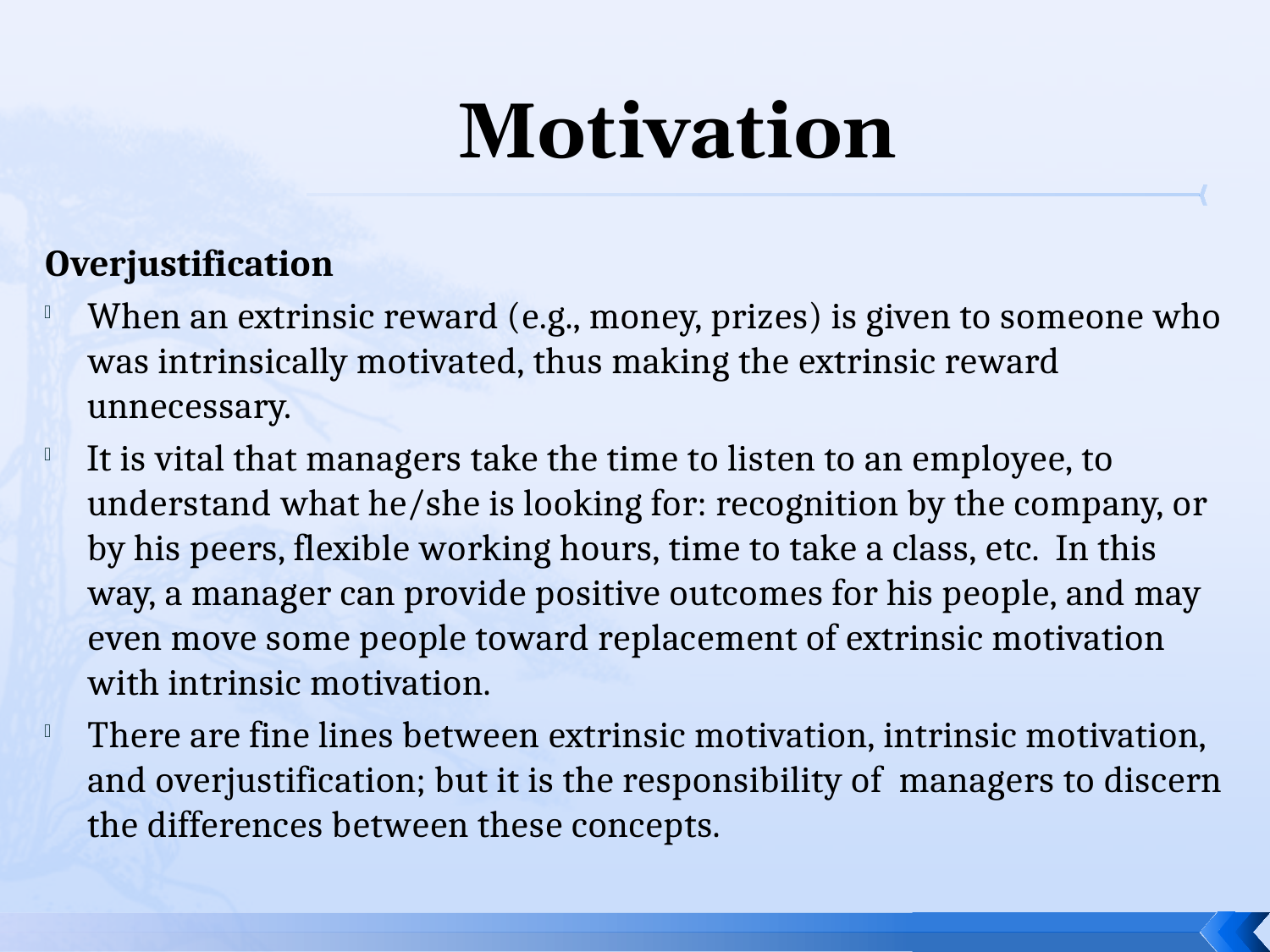

# Motivation
Overjustification
When an extrinsic reward (e.g., money, prizes) is given to someone who was intrinsically motivated, thus making the extrinsic reward unnecessary.
It is vital that managers take the time to listen to an employee, to understand what he/she is looking for: recognition by the company, or by his peers, flexible working hours, time to take a class, etc.  In this way, a manager can provide positive outcomes for his people, and may even move some people toward replacement of extrinsic motivation with intrinsic motivation.
There are fine lines between extrinsic motivation, intrinsic motivation, and overjustification; but it is the responsibility of  managers to discern the differences between these concepts.